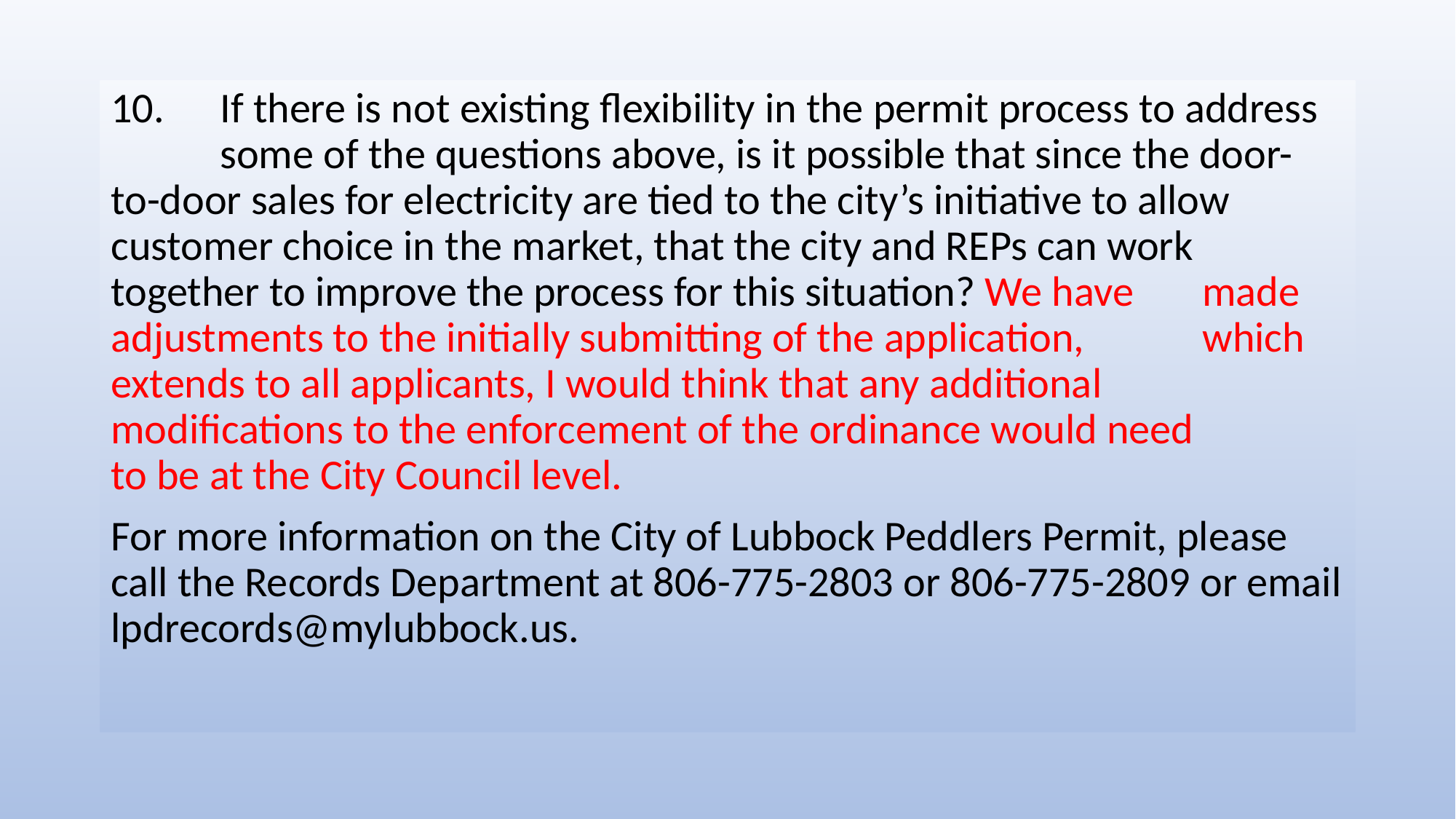

10.   	If there is not existing flexibility in the permit process to address 	some of the questions above, is it possible that since the door-	to-door sales for electricity are tied to the city’s initiative to allow 	customer choice in the market, that the city and REPs can work 	together to improve the process for this situation? We have 	made adjustments to the initially submitting of the application, 	which extends to all applicants, I would think that any additional 	modifications to the enforcement of the ordinance would need 	to be at the City Council level.
For more information on the City of Lubbock Peddlers Permit, please call the Records Department at 806-775-2803 or 806-775-2809 or email lpdrecords@mylubbock.us.